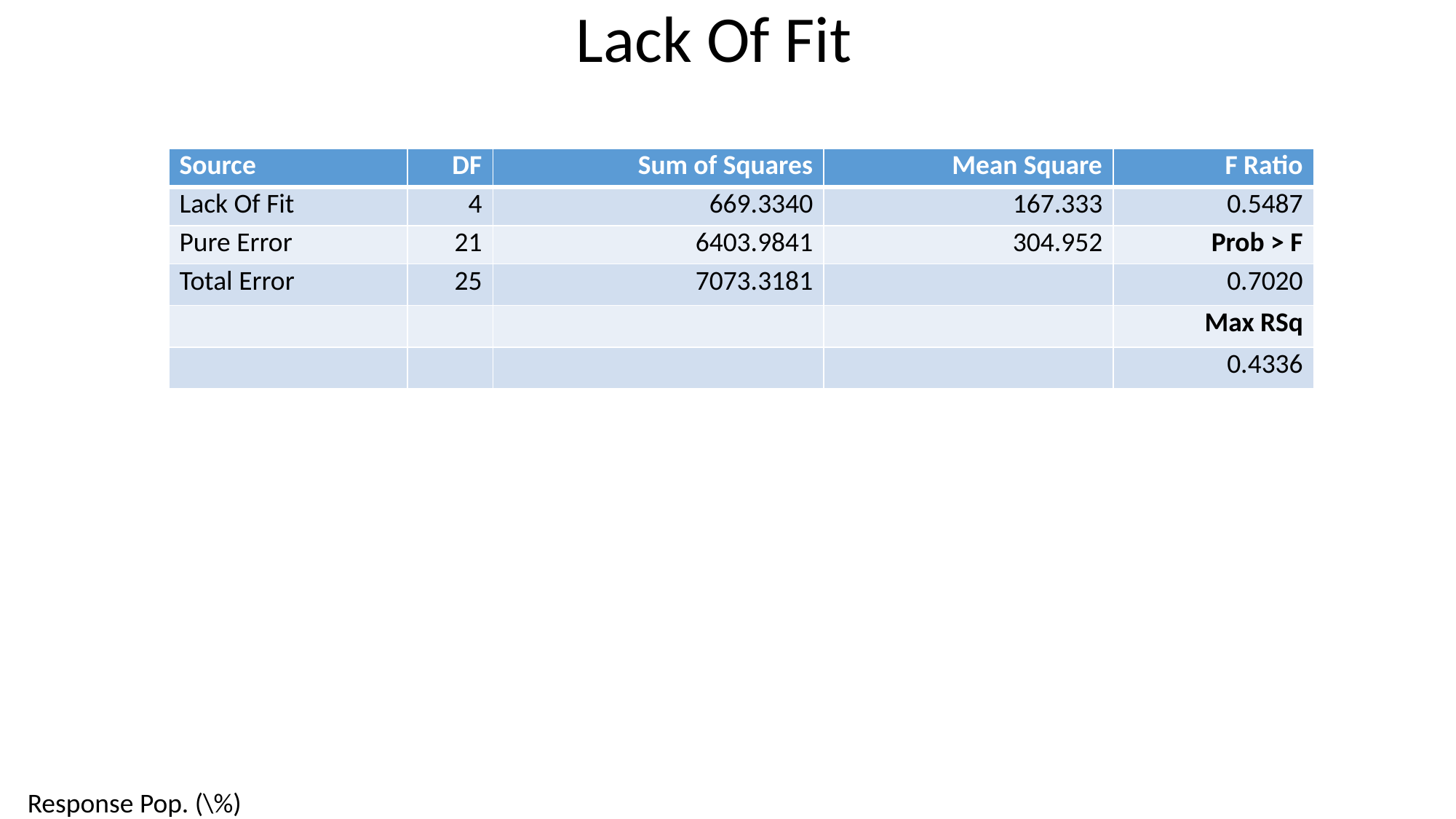

# Lack Of Fit
| Source | DF | Sum of Squares | Mean Square | F Ratio |
| --- | --- | --- | --- | --- |
| Lack Of Fit | 4 | 669.3340 | 167.333 | 0.5487 |
| Pure Error | 21 | 6403.9841 | 304.952 | Prob > F |
| Total Error | 25 | 7073.3181 |  | 0.7020 |
|  |  |  |  | Max RSq |
|  |  |  |  | 0.4336 |
Response Pop. (\%)